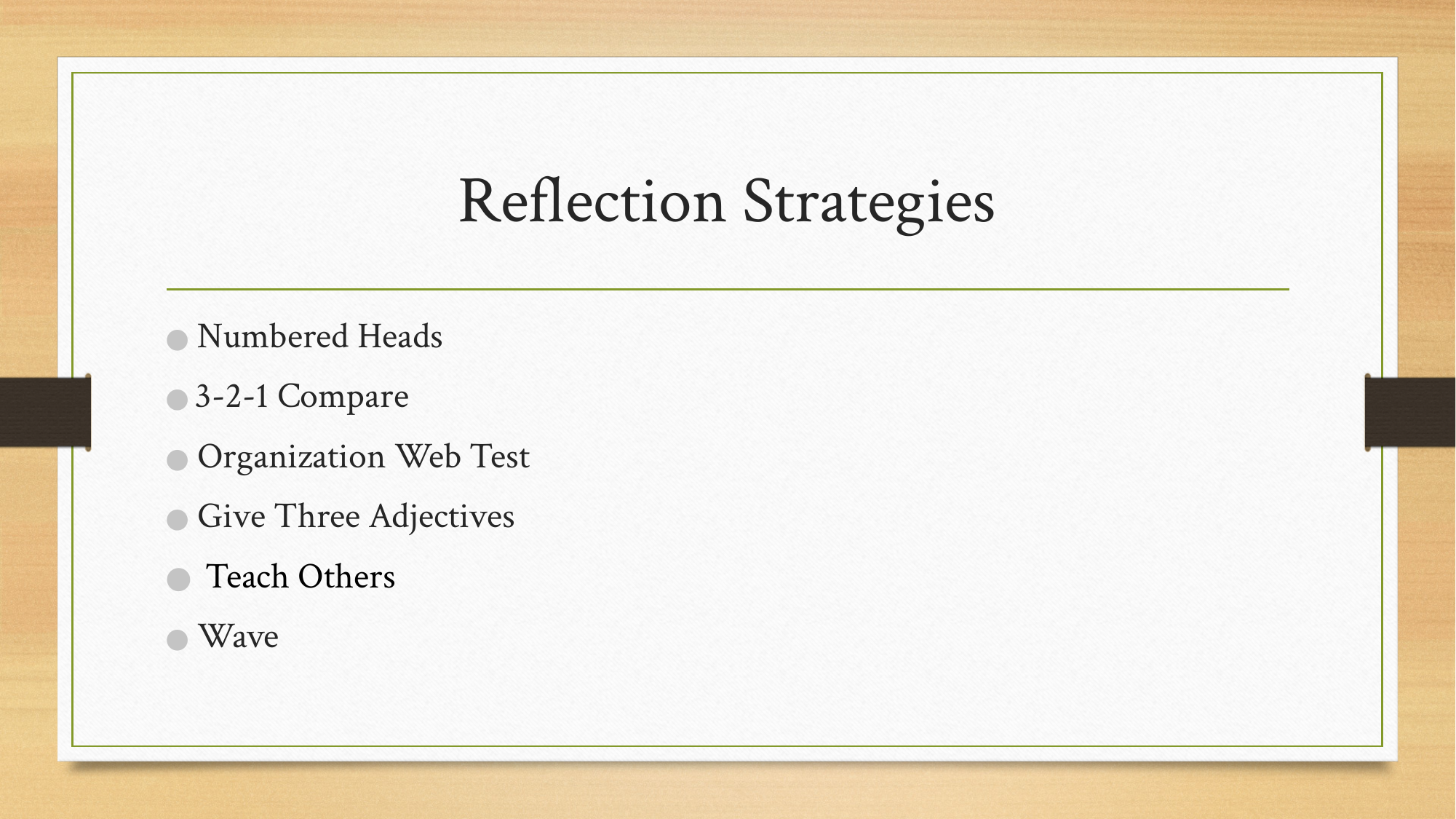

# Reflection Strategies
● Numbered Heads
● 3-2-1 Compare
● Organization Web Test
● Give Three Adjectives
●  Teach Others
● Wave